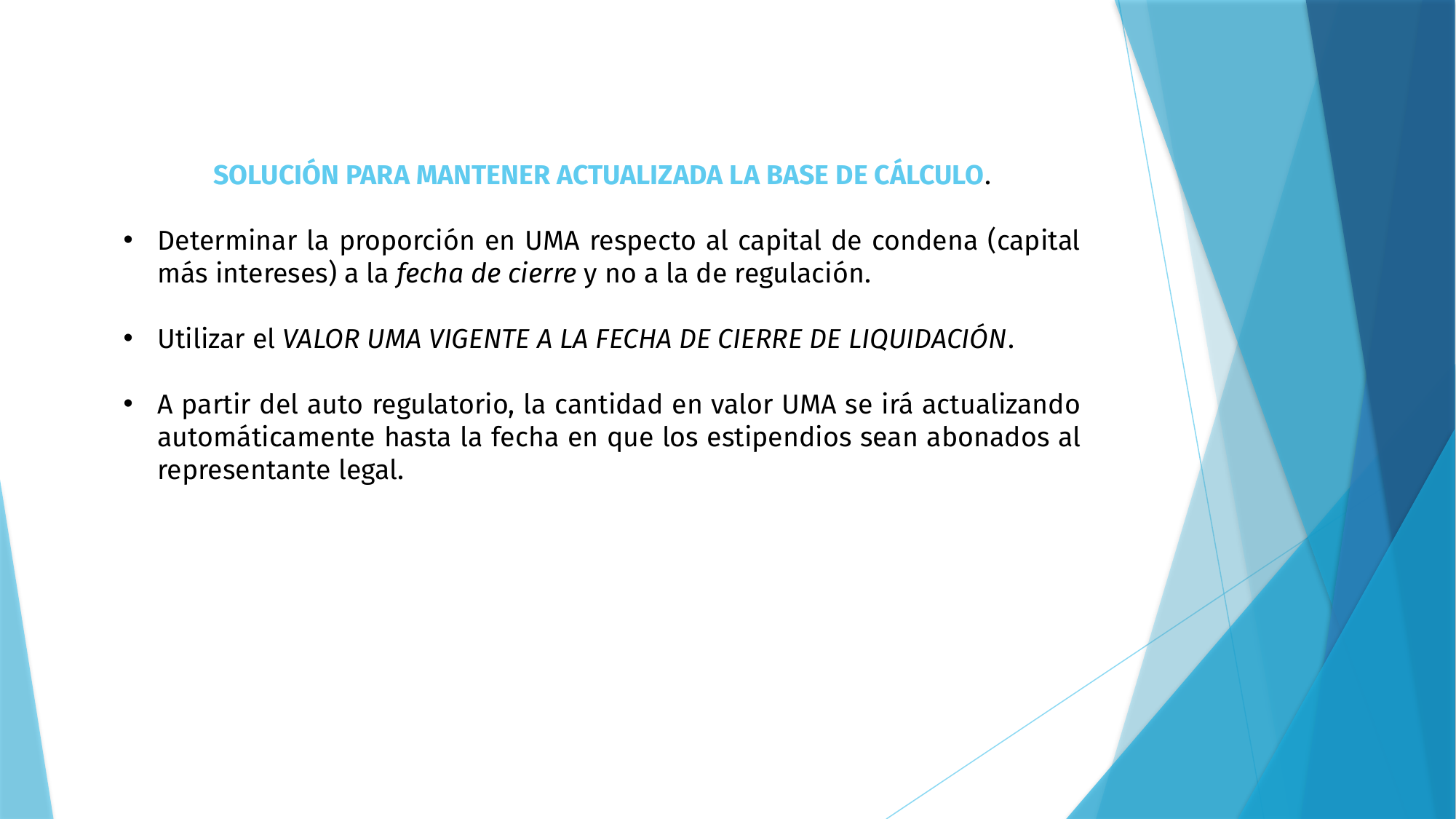

SOLUCIÓN PARA MANTENER ACTUALIZADA LA BASE DE CÁLCULO.

Determinar la proporción en UMA respecto al capital de condena (capital más intereses) a la fecha de cierre y no a la de regulación.

Utilizar el VALOR UMA VIGENTE A LA FECHA DE CIERRE DE LIQUIDACIÓN.

A partir del auto regulatorio, la cantidad en valor UMA se irá actualizando automáticamente hasta la fecha en que los estipendios sean abonados al representante legal.